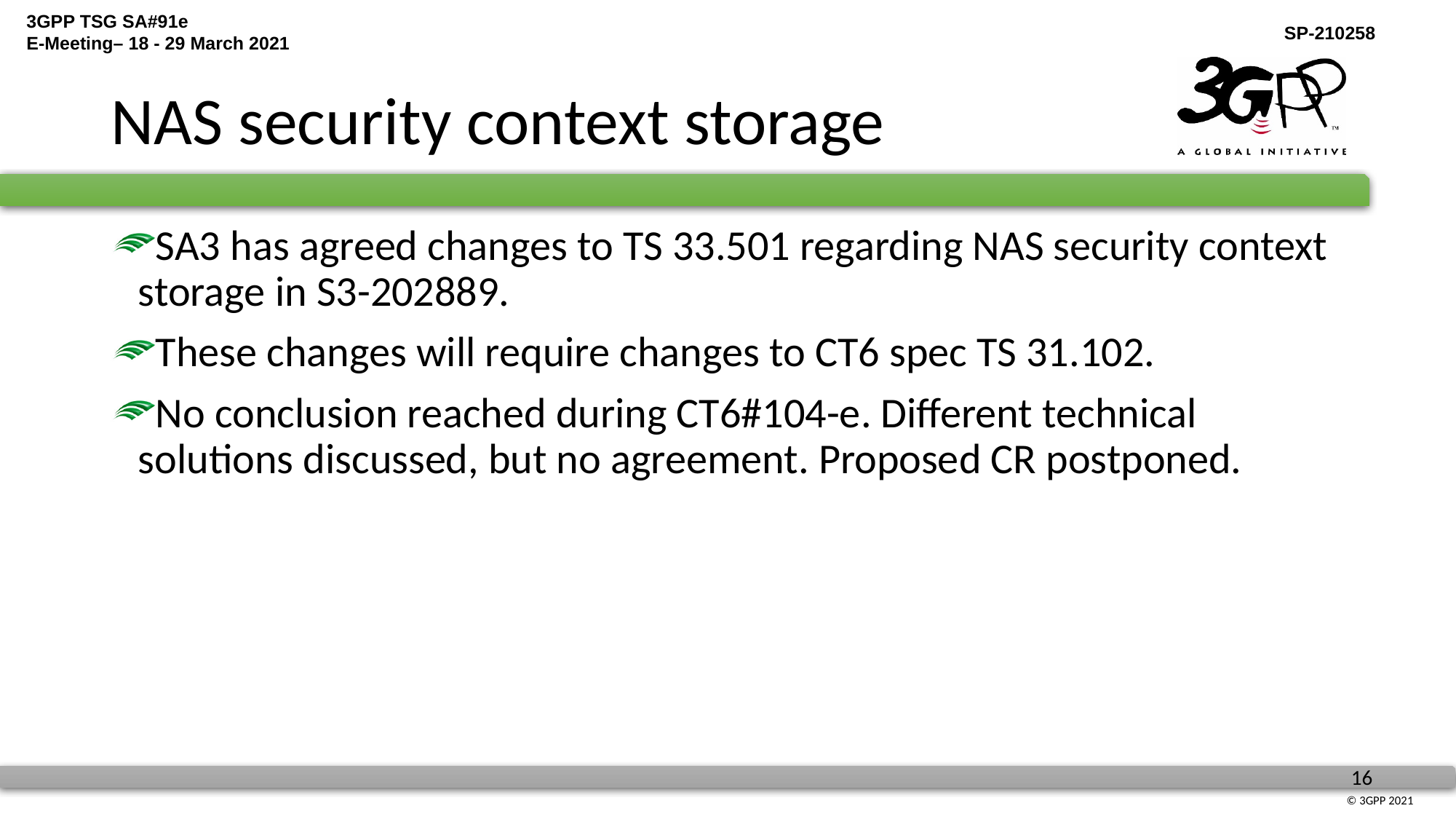

# NAS security context storage
SA3 has agreed changes to TS 33.501 regarding NAS security context storage in S3-202889.
These changes will require changes to CT6 spec TS 31.102.
No conclusion reached during CT6#104-e. Different technical solutions discussed, but no agreement. Proposed CR postponed.